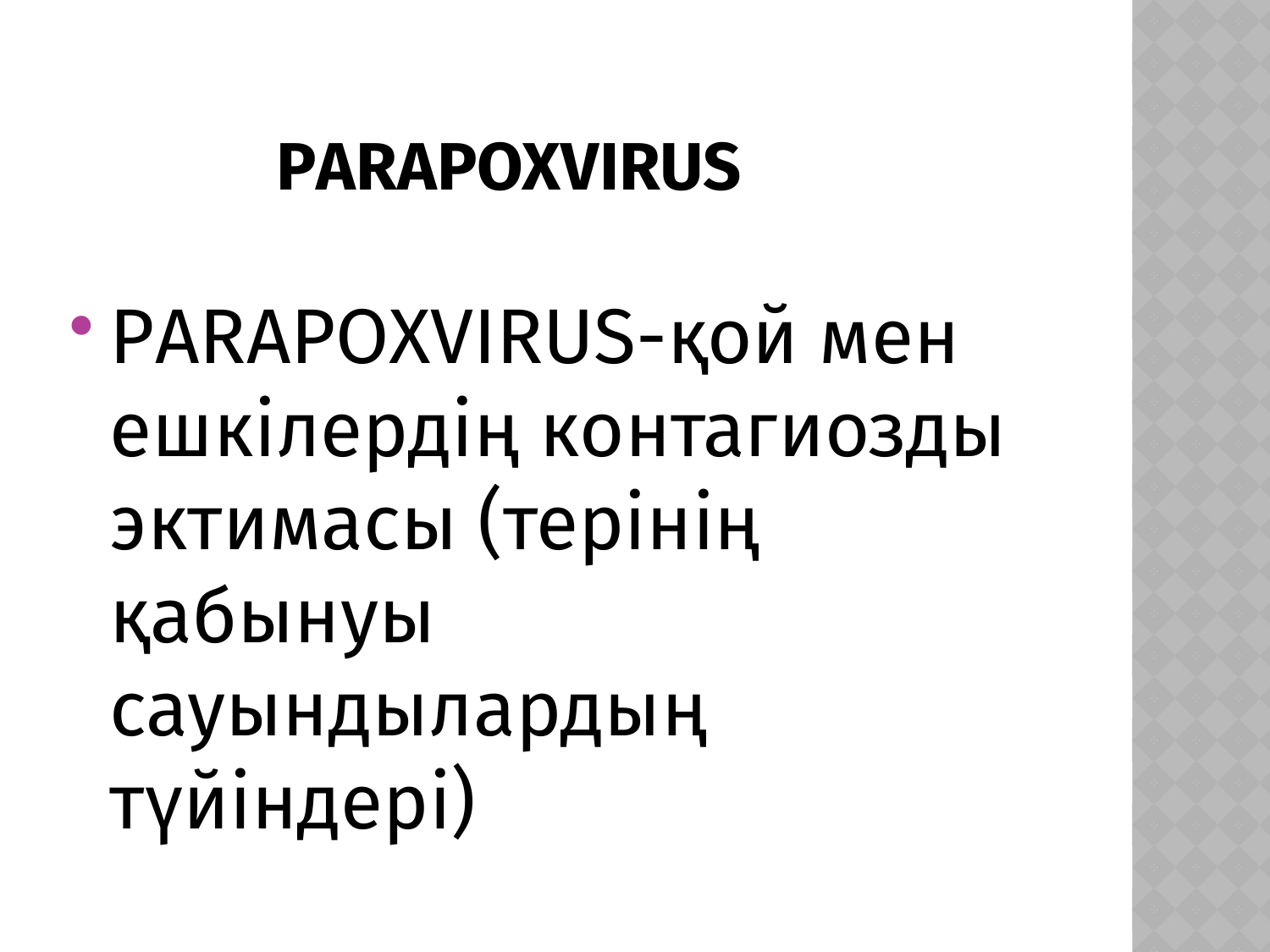

# PаRAPOXVIRUS
PАRAPOXVIRUS-қой мен ешкілердің контагиозды эктимасы (терінің қабынуы сауындылардың түйіндері)